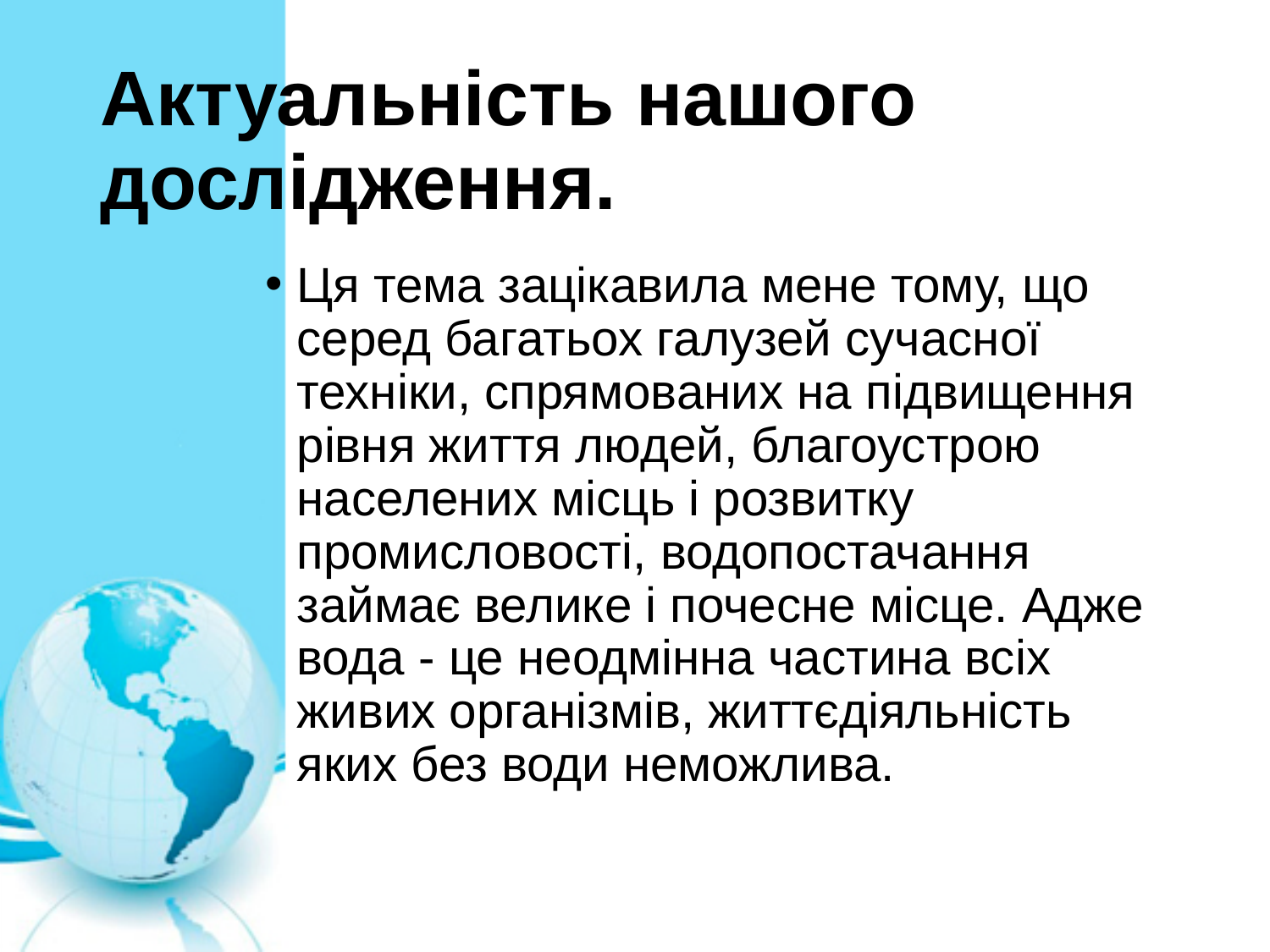

# Актуальність нашого  дослідження.
Ця тема зацікавила мене тому, що серед багатьох галузей сучасної техніки, спрямованих на підвищення рівня життя людей, благоустрою населених місць і розвитку промисловості, водопостачання займає велике і почесне місце. Адже вода - це неодмінна частина всіх живих організмів, життєдіяльність яких без води неможлива.